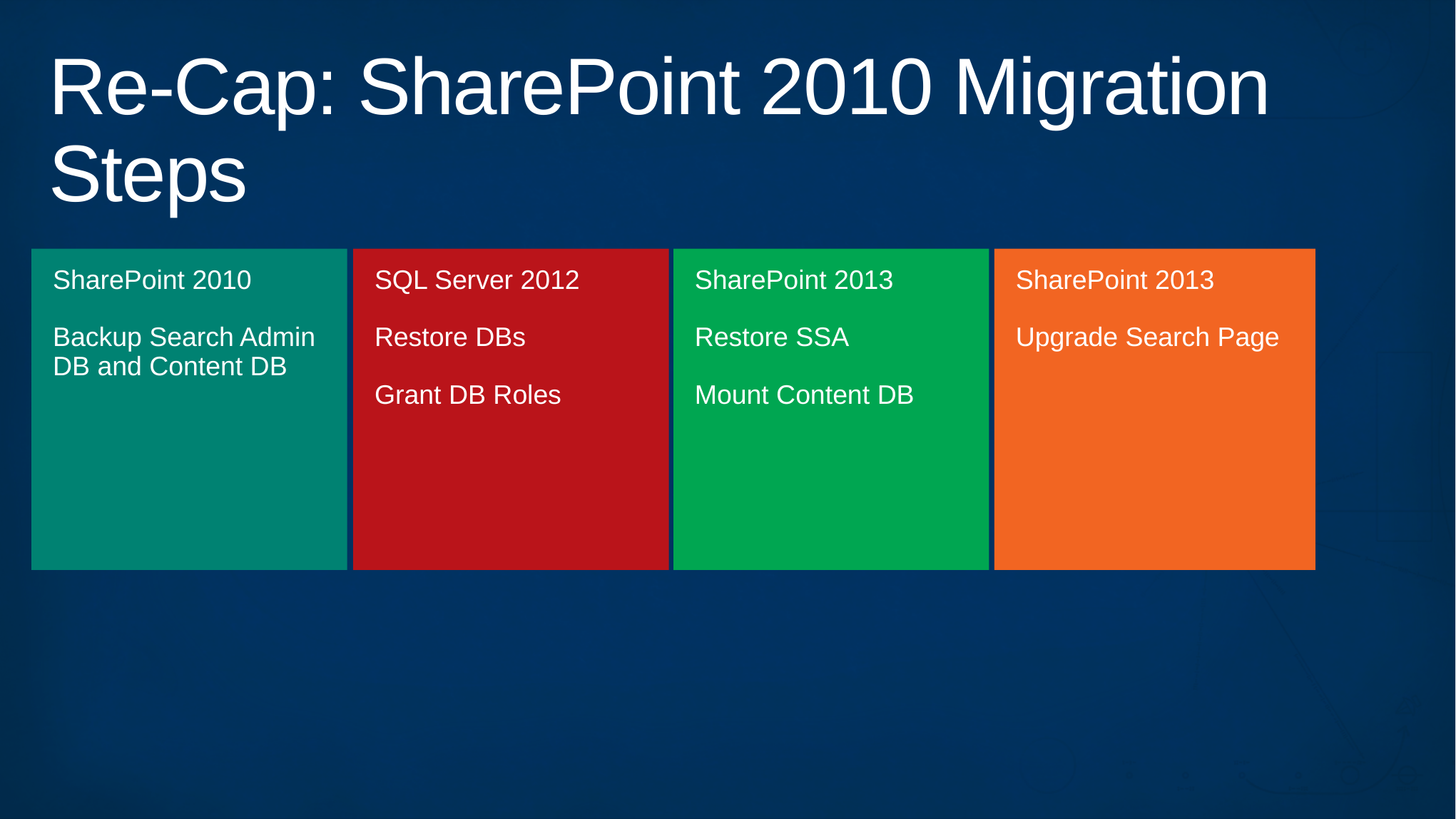

# Re-Cap: SharePoint 2010 Migration Steps
SharePoint 2010

Backup Search Admin DB and Content DB
SQL Server 2012

Restore DBs

Grant DB Roles

SharePoint 2013

Restore SSA

Mount Content DB
SharePoint 2013

Upgrade Search Page